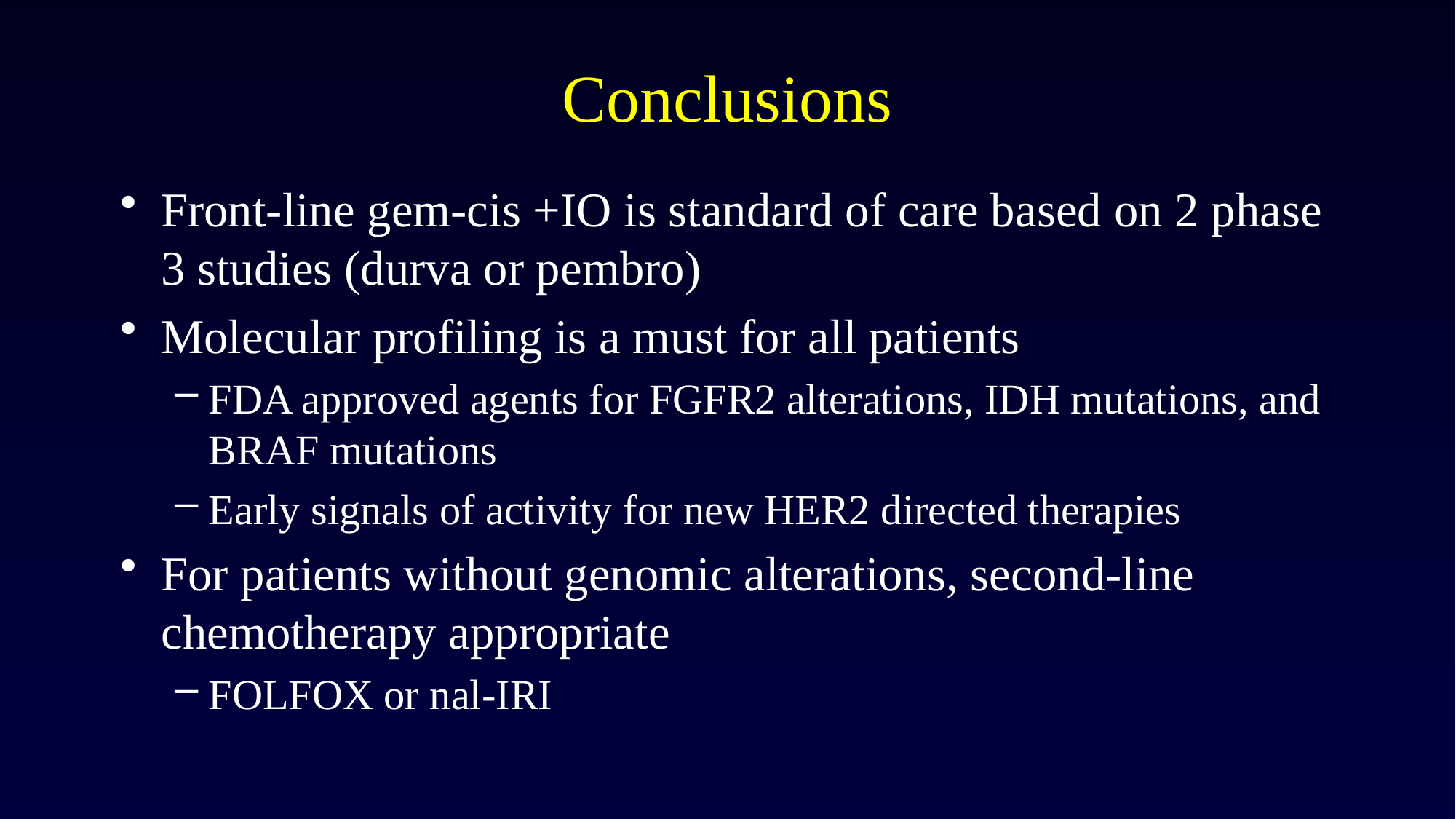

# Conclusions
Front-line gem-cis +IO is standard of care based on 2 phase 3 studies (durva or pembro)
Molecular profiling is a must for all patients
FDA approved agents for FGFR2 alterations, IDH mutations, and BRAF mutations
Early signals of activity for new HER2 directed therapies
For patients without genomic alterations, second-line chemotherapy appropriate
FOLFOX or nal-IRI